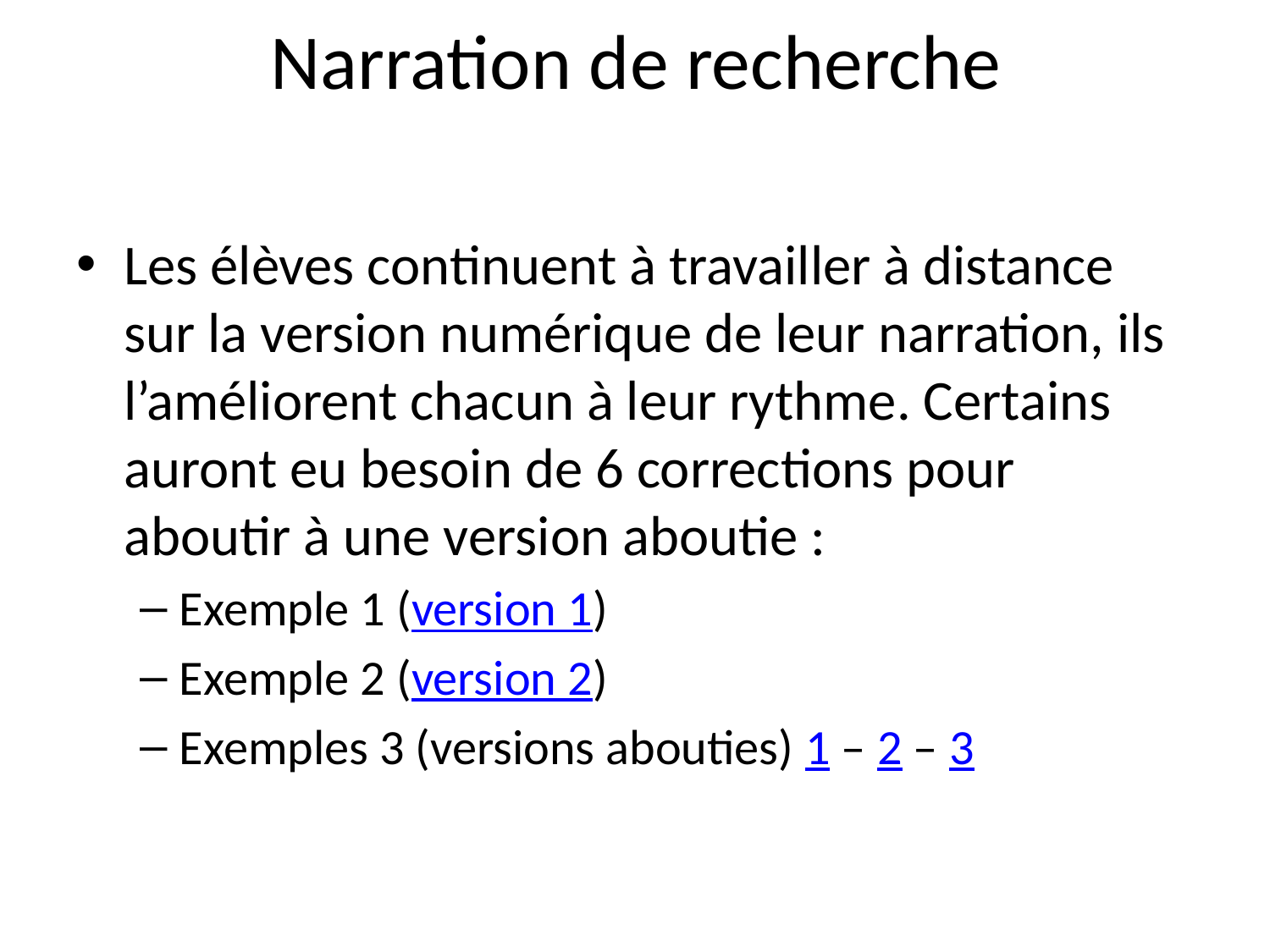

# Narration de recherche
Les élèves continuent à travailler à distance sur la version numérique de leur narration, ils l’améliorent chacun à leur rythme. Certains auront eu besoin de 6 corrections pour aboutir à une version aboutie :
Exemple 1 (version 1)
Exemple 2 (version 2)
Exemples 3 (versions abouties) 1 – 2 – 3